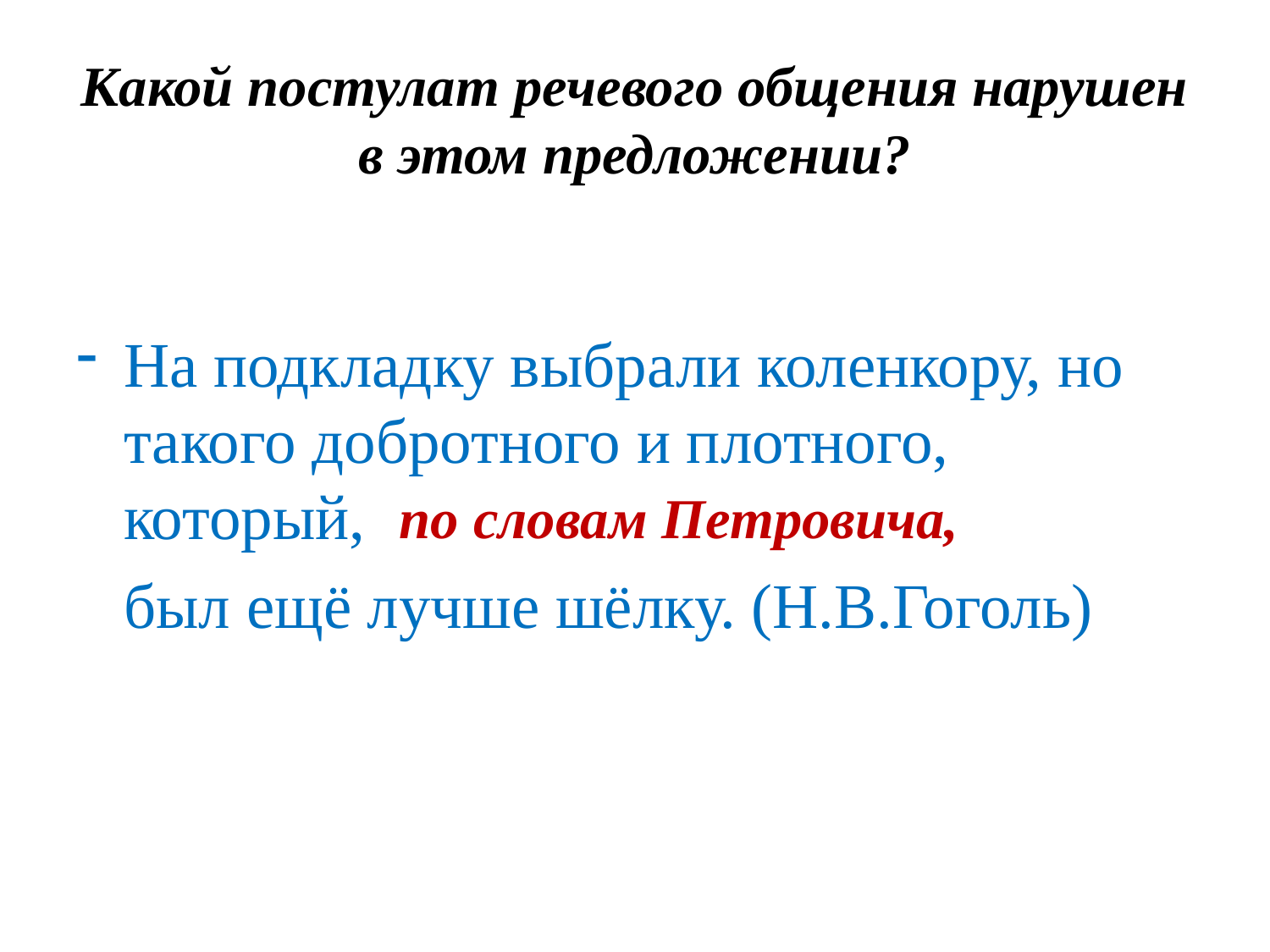

# Какой постулат речевого общения нарушен в этом предложении?
На подкладку выбрали коленкору, но такого добротного и плотного, который,
   был ещё лучше шёлку. (Н.В.Гоголь)
по словам Петровича,